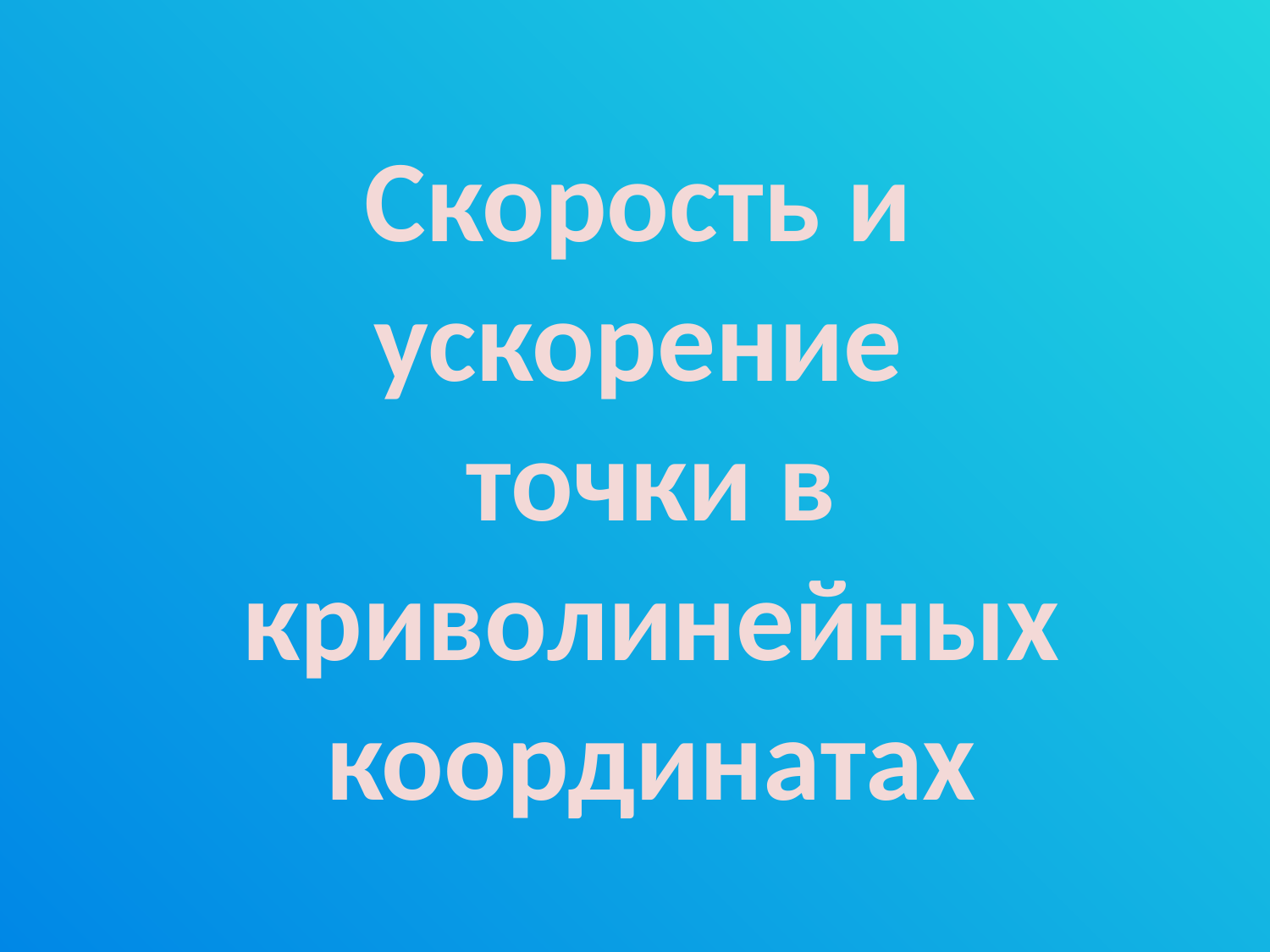

Скорость и ускорение
 точки в
 криволинейных
 координатах